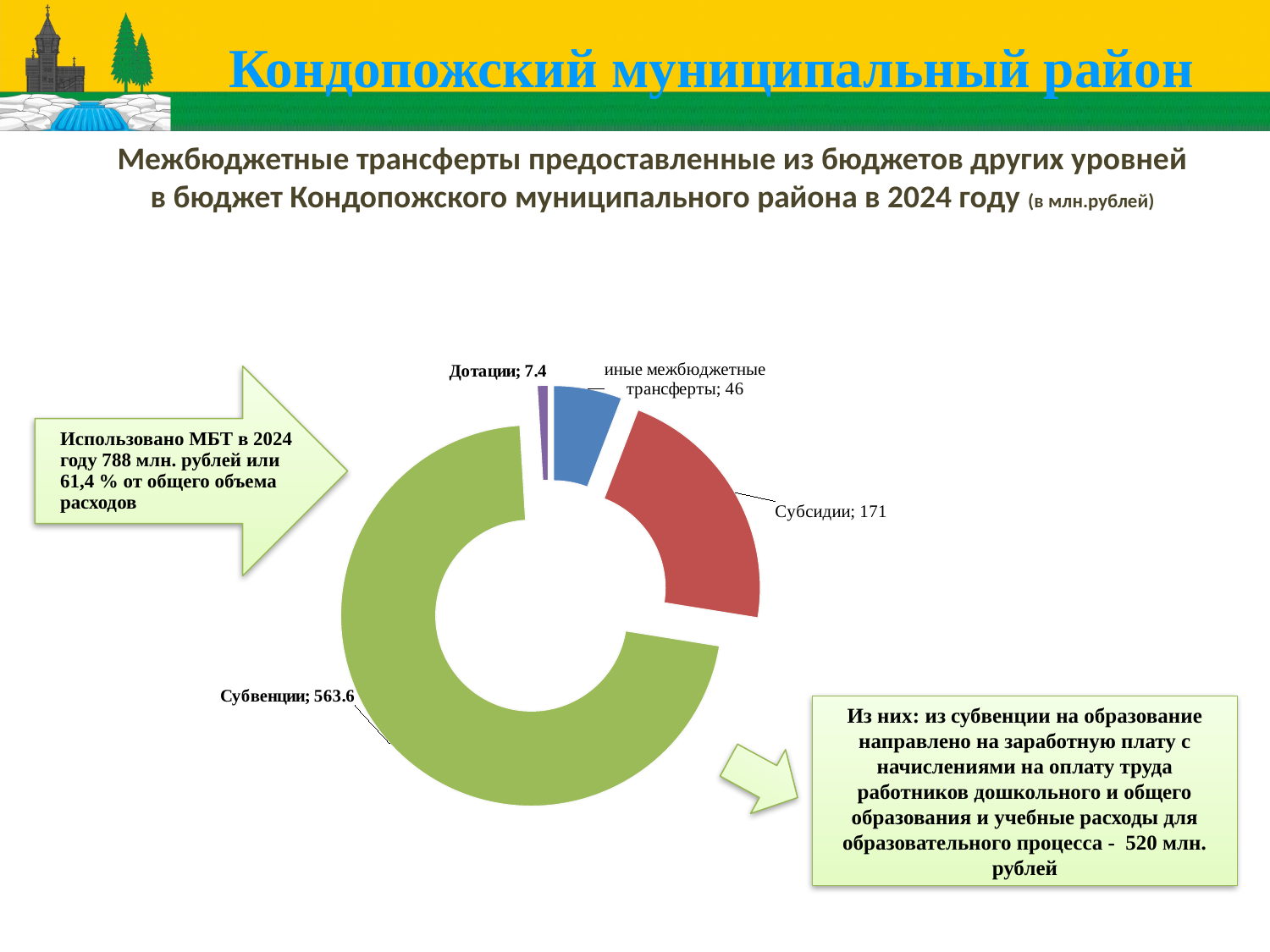

Кондопожский муниципальный район
Межбюджетные трансферты предоставленные из бюджетов других уровней
в бюджет Кондопожского муниципального района в 2024 году (в млн.рублей)

### Chart

| Category |  |
|---|---|
| Иные межбюджетные трансферты | 46.0 |
| Субсидии | 171.0 |
| Субвенции | 563.6 |
| Дотации | 7.4 |
Использовано МБТ в 2024 году 788 млн. рублей или 61,4 % от общего объема расходов
Из них: из субвенции на образование направлено на заработную плату с начислениями на оплату труда работников дошкольного и общего образования и учебные расходы для образовательного процесса -  520 млн. рублей